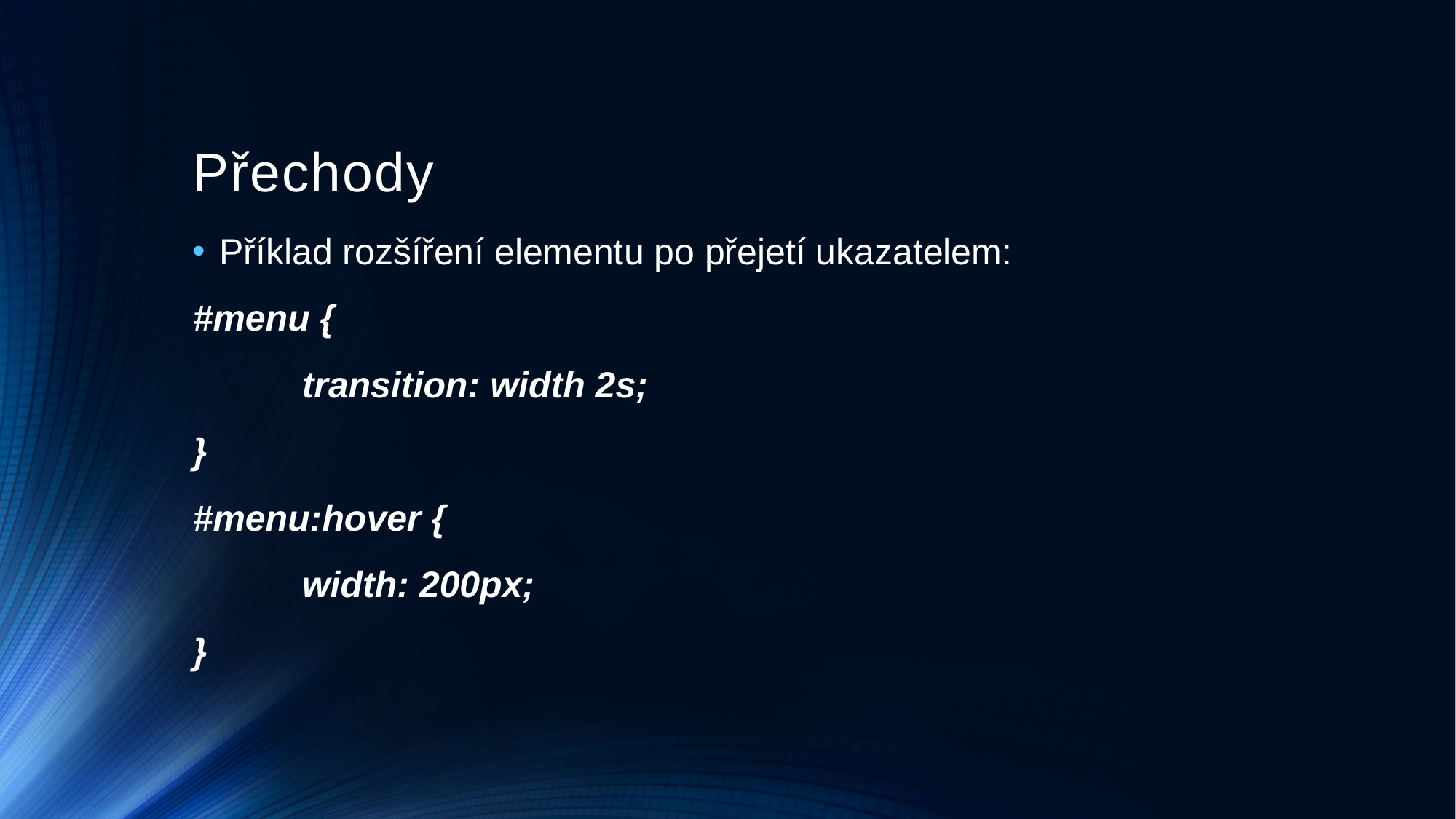

# Přechody
Příklad rozšíření elementu po přejetí ukazatelem:
#menu {
	transition: width 2s;
}
#menu:hover {
	width: 200px;
}